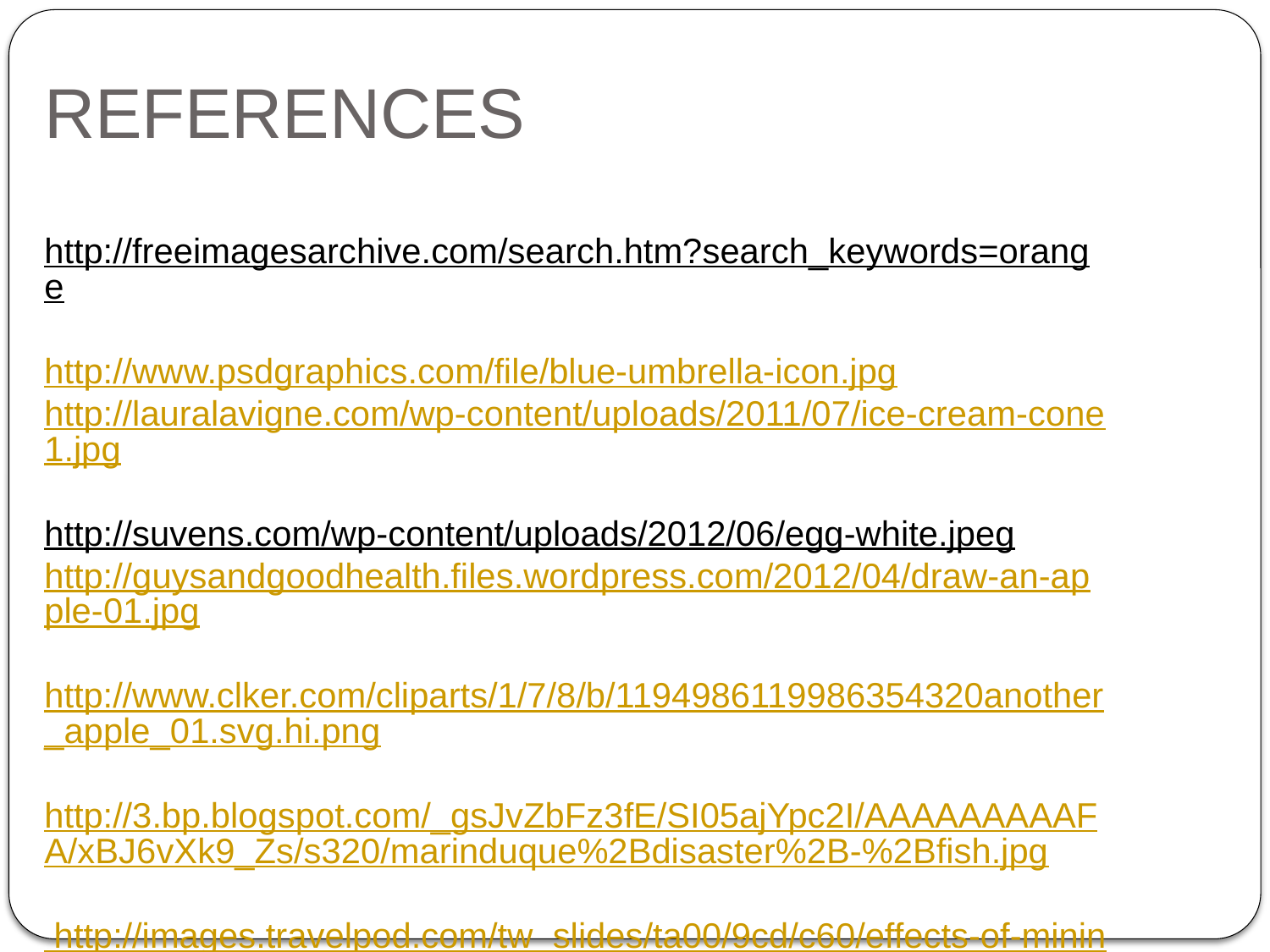

# REFERENCES
http://freeimagesarchive.com/search.htm?search_keywords=orange
http://www.psdgraphics.com/file/blue-umbrella-icon.jpg
http://lauralavigne.com/wp-content/uploads/2011/07/ice-cream-cone1.jpg
http://suvens.com/wp-content/uploads/2012/06/egg-white.jpeg
http://guysandgoodhealth.files.wordpress.com/2012/04/draw-an-apple-01.jpg
http://www.clker.com/cliparts/1/7/8/b/1194986119986354320another_apple_01.svg.hi.png
http://3.bp.blogspot.com/_gsJvZbFz3fE/SI05ajYpc2I/AAAAAAAAAFA/xBJ6vXk9_Zs/s320/marinduque%2Bdisaster%2B-%2Bfish.jpg
 http://images.travelpod.com/tw_slides/ta00/9cd/c60/effects-of-mining-in-the-cordillera-rancagua.jpg
 http://bulatlat.com/main/uploads/2009/06/27/9-21%20Nordis-mining.jpg